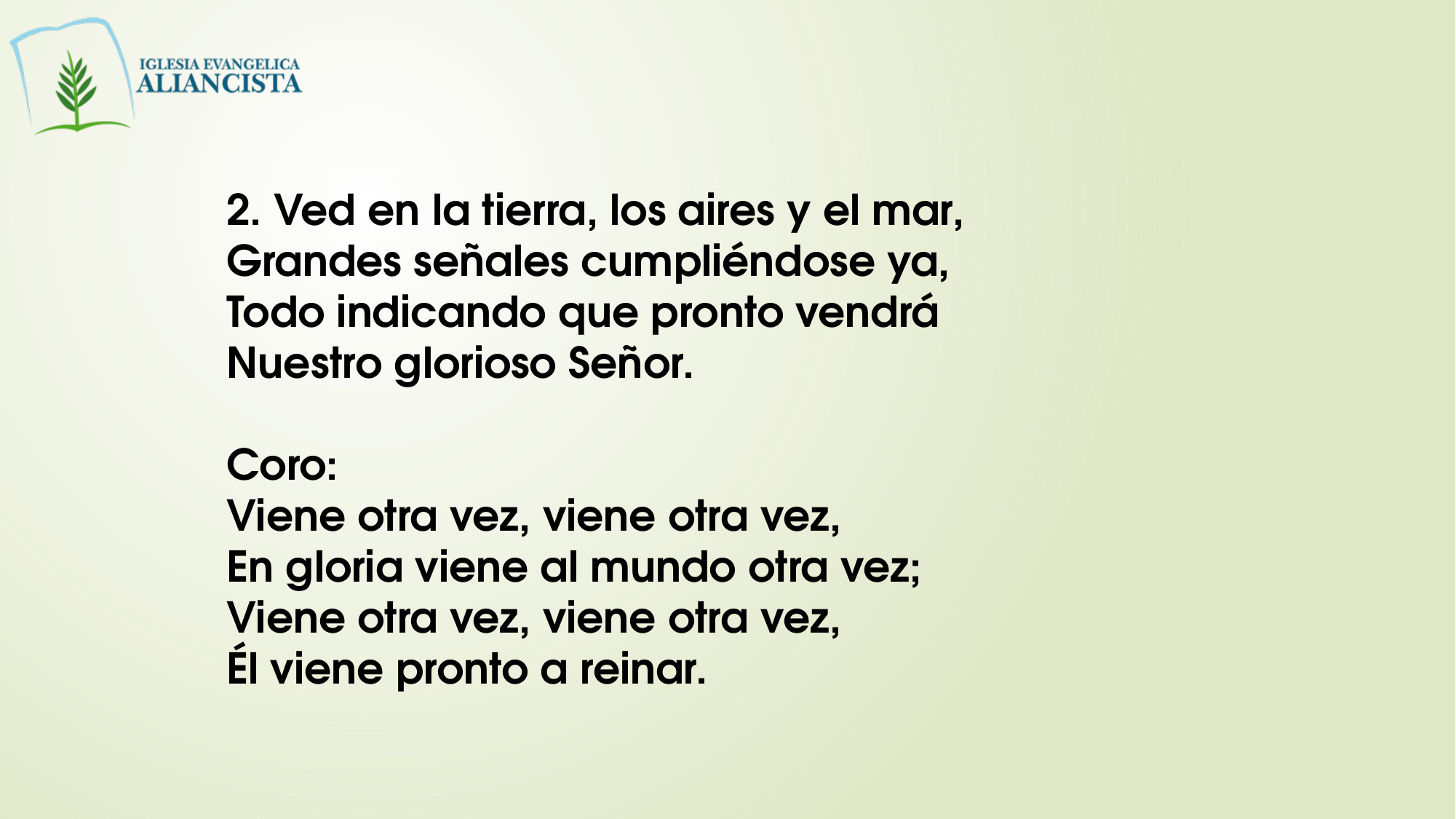

2. Ved en la tierra, los aires y el mar,
Grandes señales cumpliéndose ya,
Todo indicando que pronto vendrá
Nuestro glorioso Señor.

Coro:
Viene otra vez, viene otra vez,
En gloria viene al mundo otra vez;
Viene otra vez, viene otra vez,
Él viene pronto a reinar.